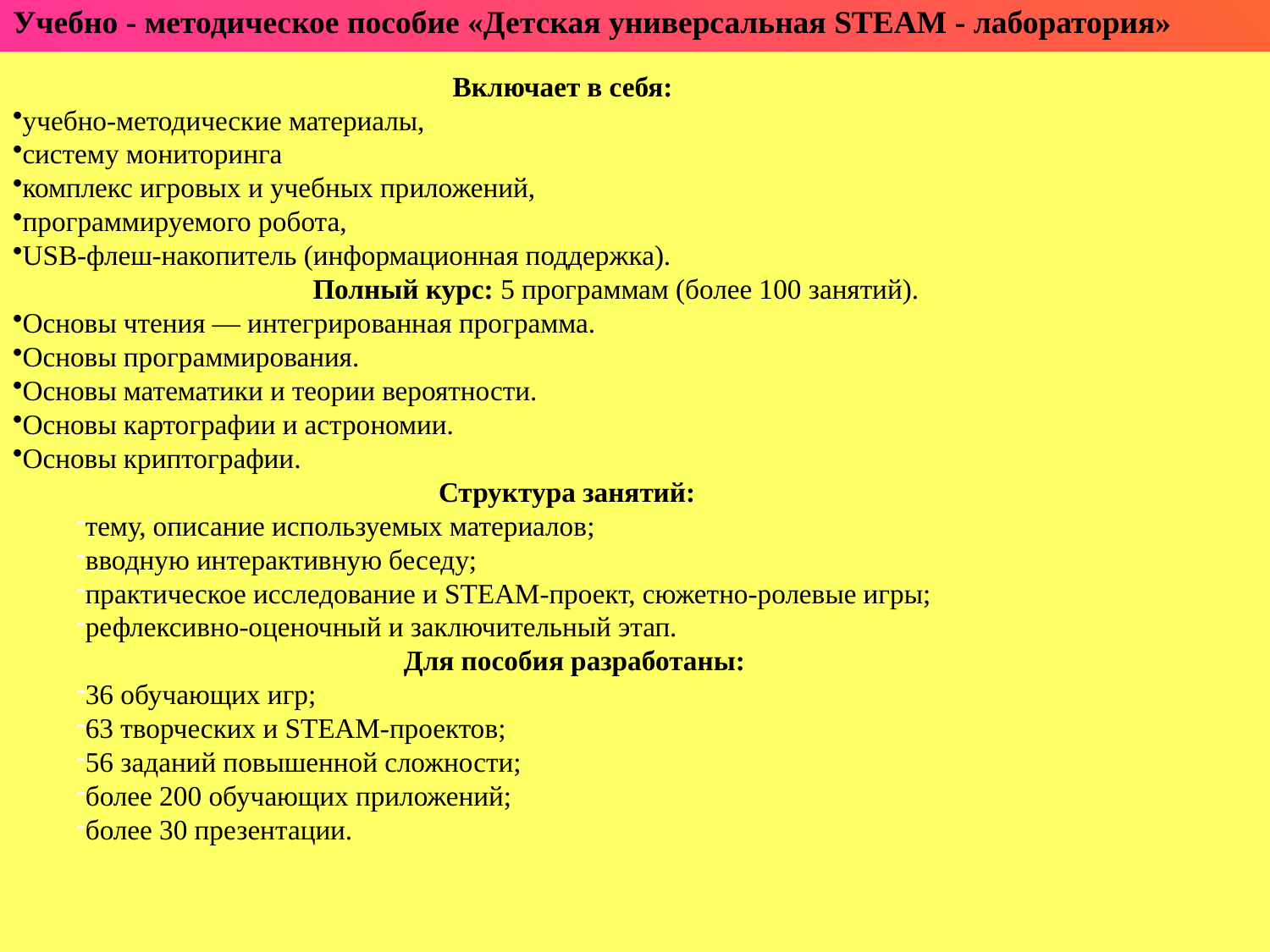

Учебно - методическое пособие «Детская универсальная STEAM - лаборатория»

                                                               Включает в себя:
учебно-методические материалы,
систему мониторинга
комплекс игровых и учебных приложений,
программируемого робота,
USB-флеш-накопитель (информационная поддержка).
                                           Полный курс: 5 программам (более 100 занятий).
Основы чтения — интегрированная программа.
Основы программирования.
Основы математики и теории вероятности.
Основы картографии и астрономии.
Основы криптографии.
                                                             Структура занятий:
тему, описание используемых материалов;
вводную интерактивную беседу;
практическое исследование и STEAM-проект, сюжетно-ролевые игры;
рефлексивно-оценочный и заключительный этап.
                                                        Для пособия разработаны:
36 обучающих игр;
63 творческих и STEAM-проектов;
56 заданий повышенной сложности;
более 200 обучающих приложений;
более 30 презентации.